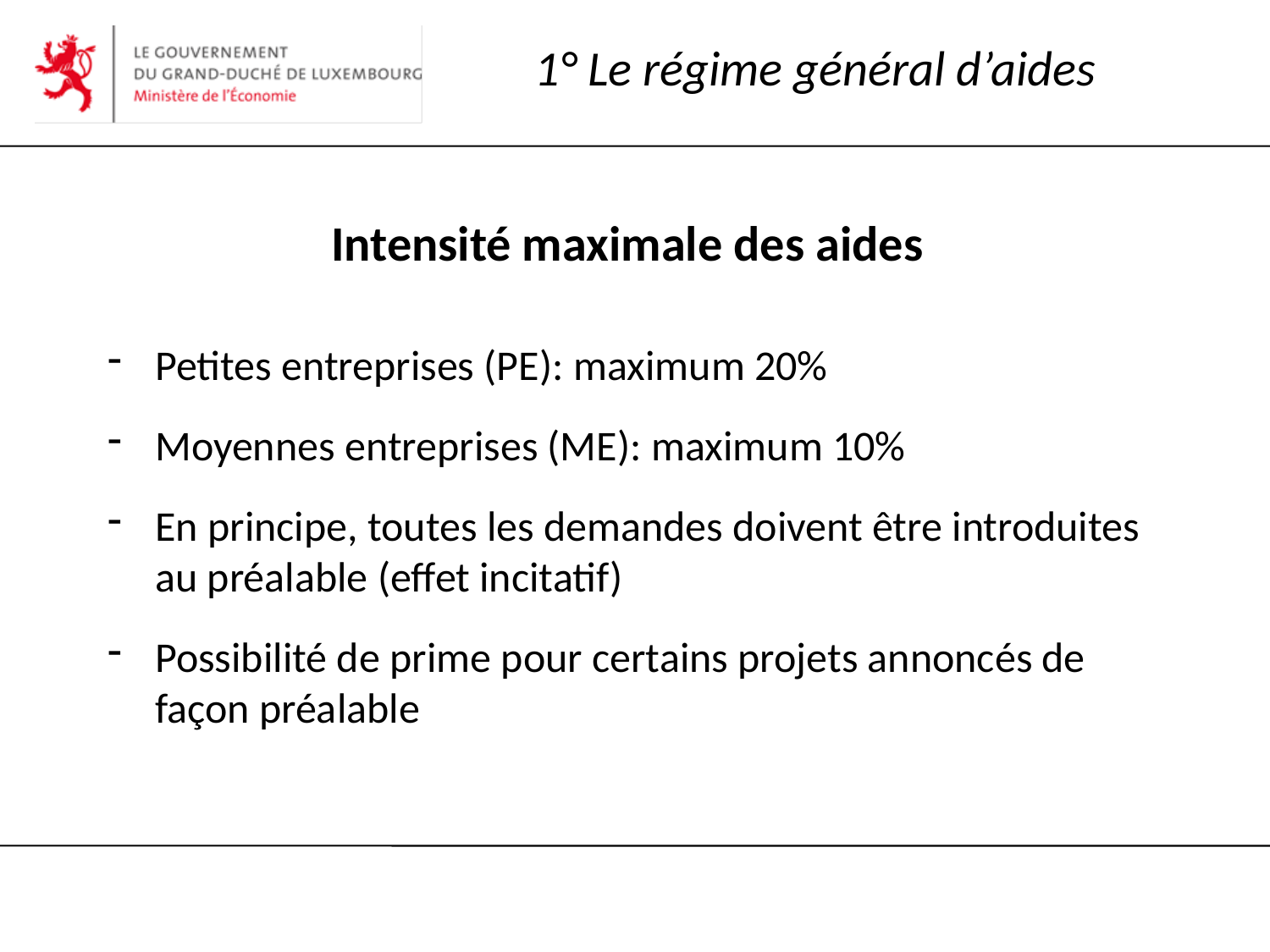

# 1° Le régime général d’aides

Intensité maximale des aides

Petites entreprises (PE): maximum 20%
Moyennes entreprises (ME): maximum 10%
En principe, toutes les demandes doivent être introduites au préalable (effet incitatif)
Possibilité de prime pour certains projets annoncés de façon préalable